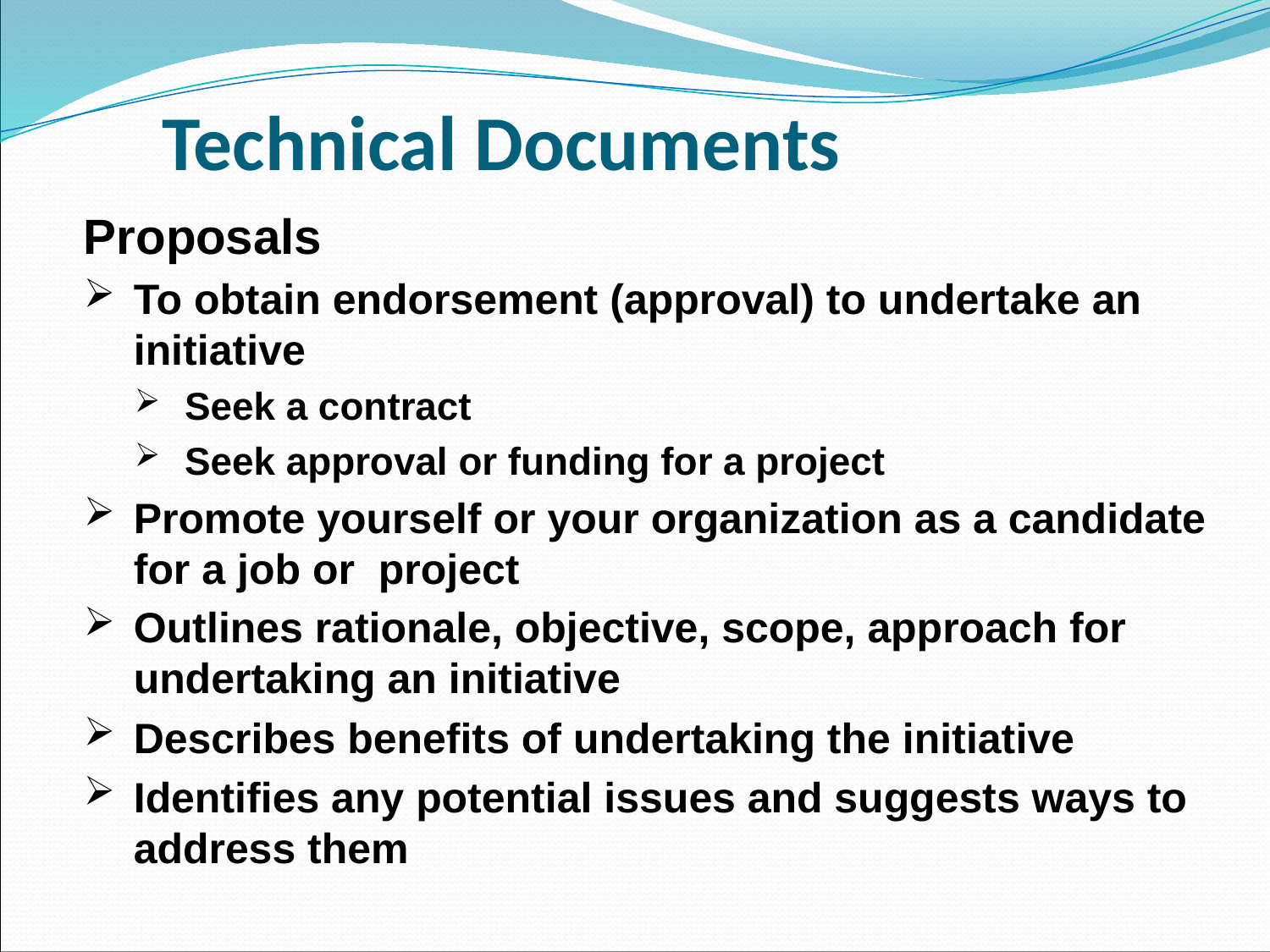

Technical Documents
Proposals
To obtain endorsement (approval) to undertake an initiative
Seek a contract
Seek approval or funding for a project
Promote yourself or your organization as a candidate for a job or  project
Outlines rationale, objective, scope, approach for undertaking an initiative
Describes benefits of undertaking the initiative
Identifies any potential issues and suggests ways to address them